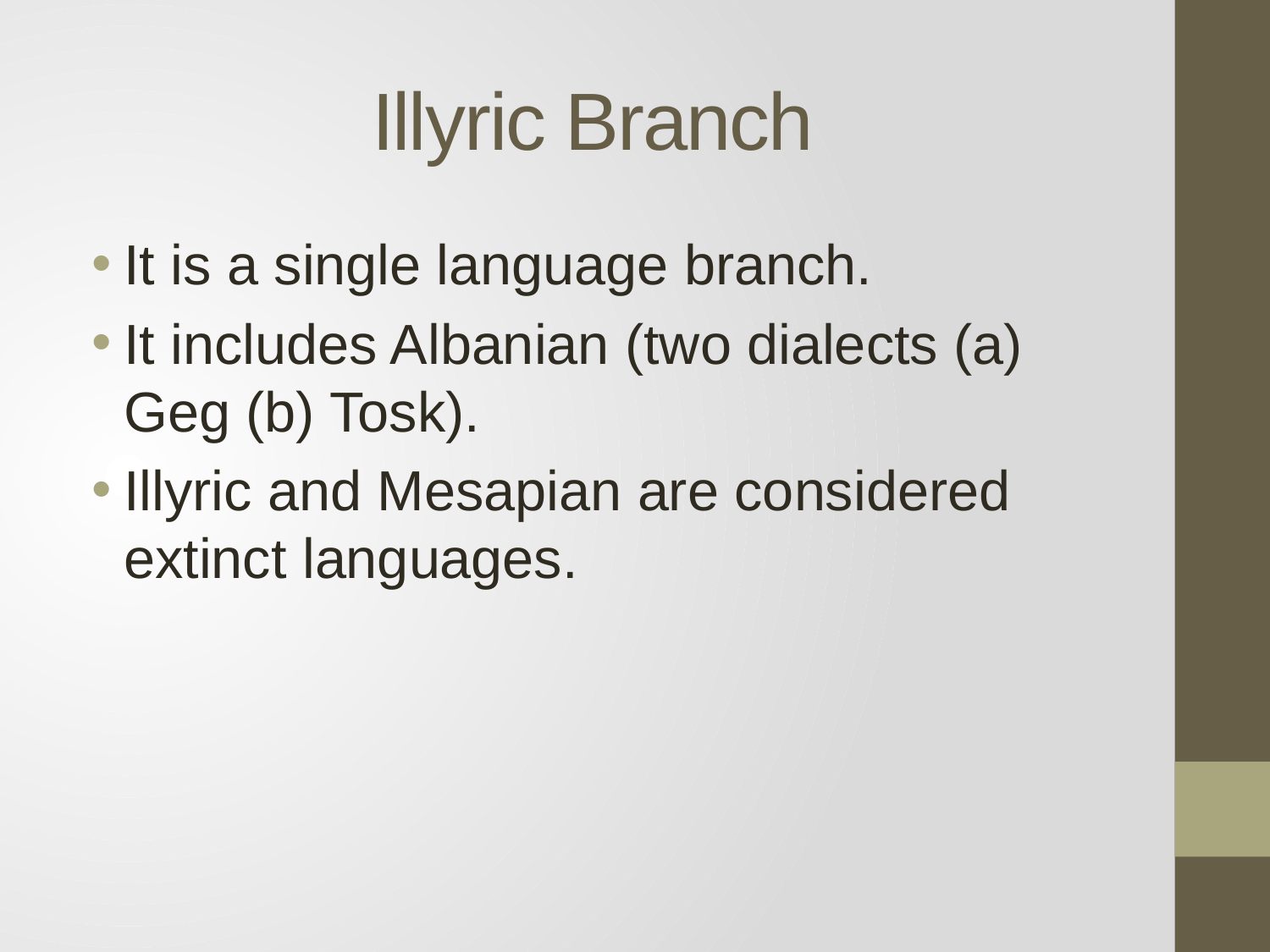

# Illyric Branch
It is a single language branch.
It includes Albanian (two dialects (a) Geg (b) Tosk).
Illyric and Mesapian are considered extinct languages.